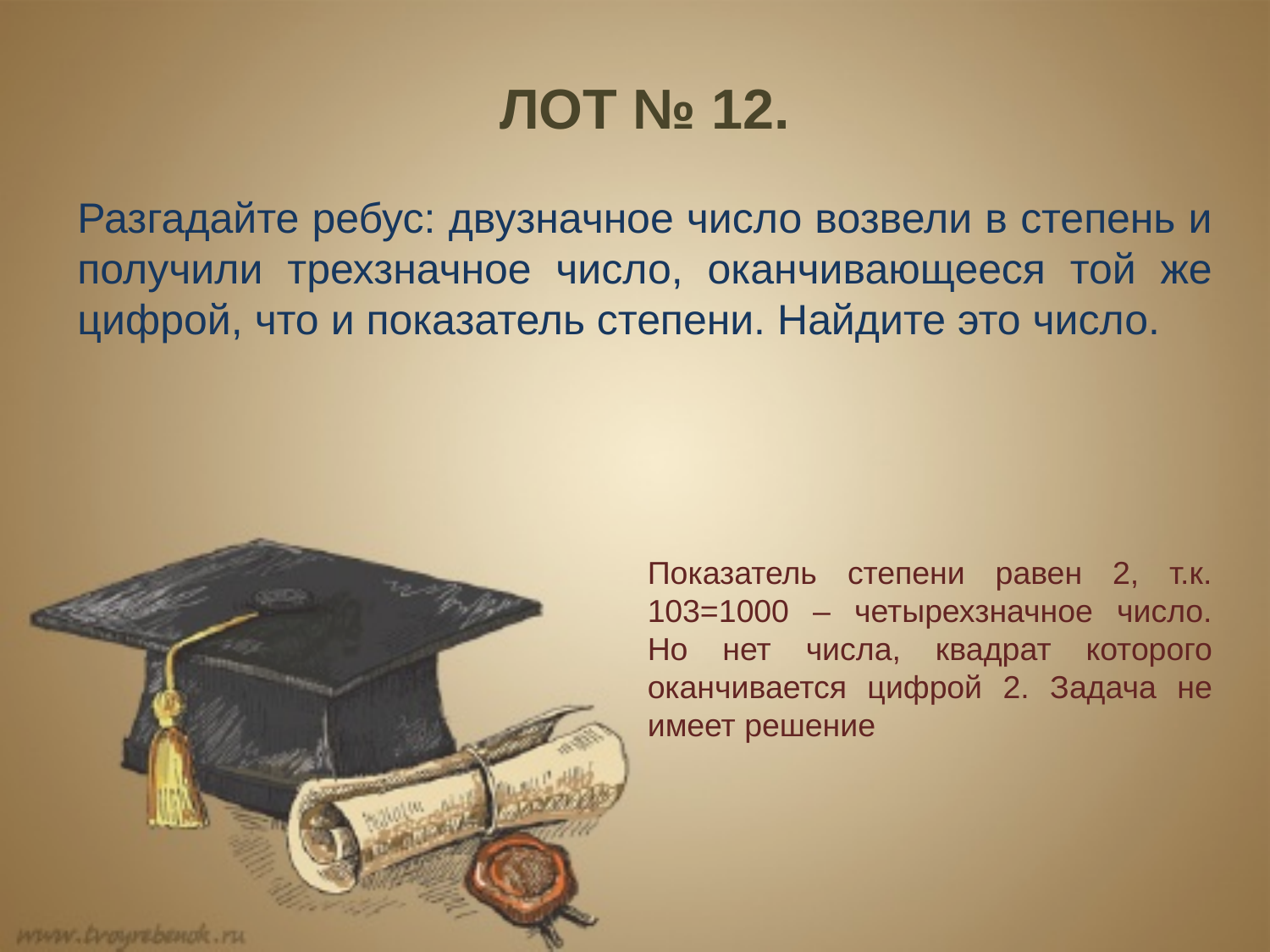

ЛОТ № 12.

Разгадайте ребус: двузначное число возвели в степень и получили трехзначное число, оканчивающееся той же цифрой, что и показатель степени. Найдите это число.

Показатель степени равен 2, т.к. 103=1000 – четырехзначное число. Но нет числа, квадрат которого оканчивается цифрой 2. Задача не имеет решение